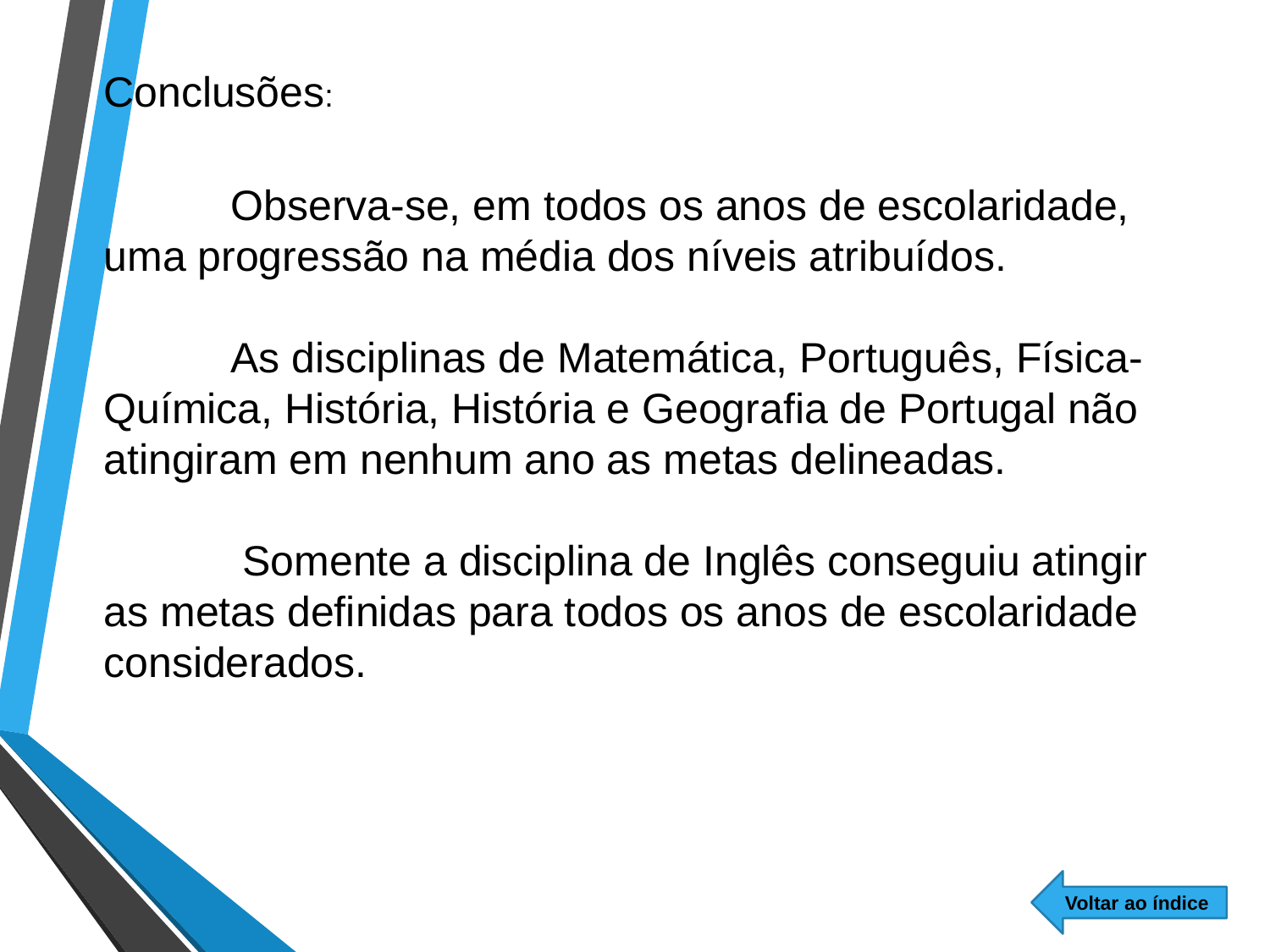

Conclusões:
	Observa-se, em todos os anos de escolaridade, uma progressão na média dos níveis atribuídos.

	As disciplinas de Matemática, Português, Física-Química, História, História e Geografia de Portugal não atingiram em nenhum ano as metas delineadas.

	 Somente a disciplina de Inglês conseguiu atingir as metas definidas para todos os anos de escolaridade considerados.

Voltar ao índice